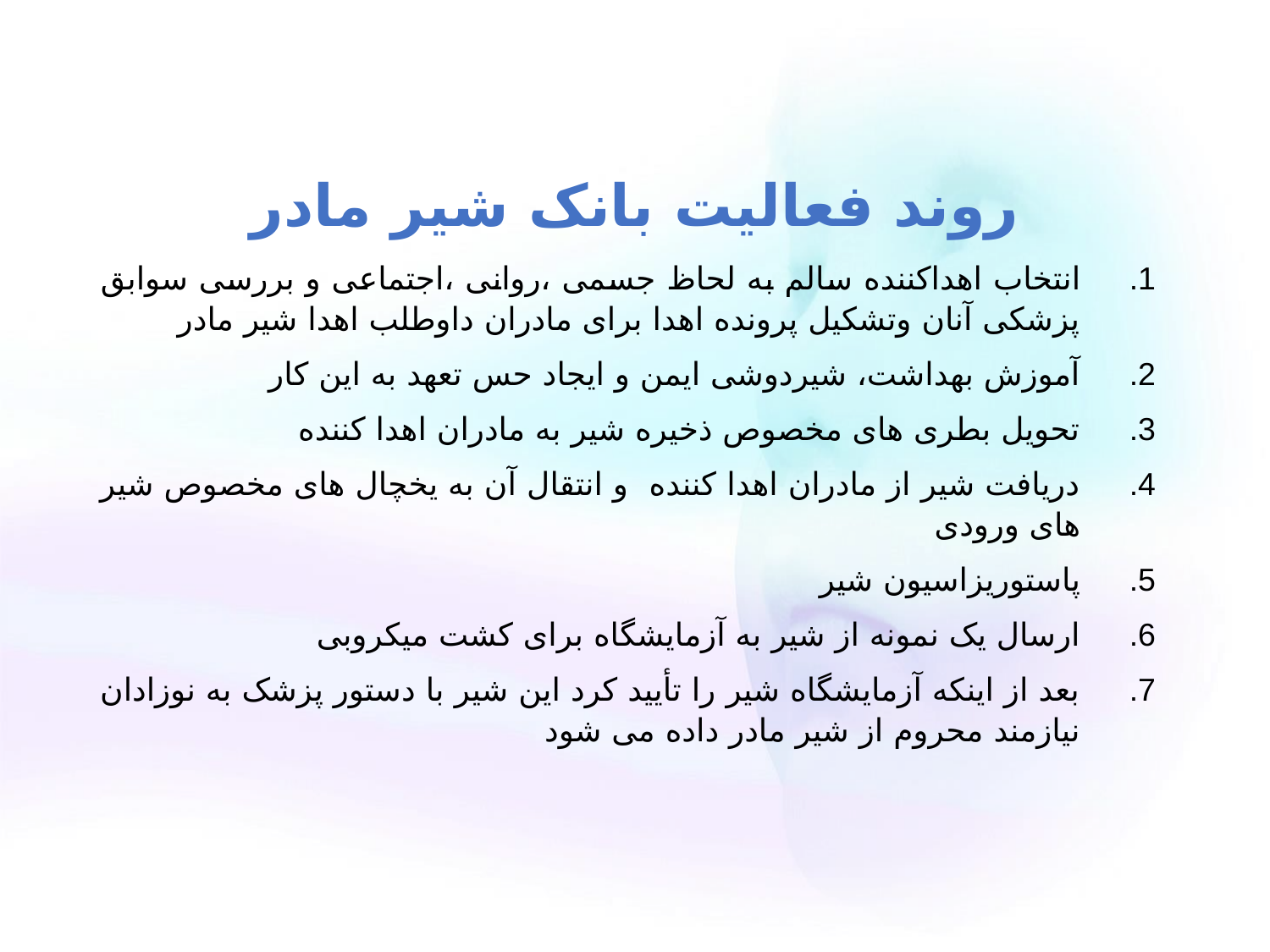

# روند فعالیت بانک شیر مادر
انتخاب اهداکننده سالم به لحاظ جسمی ،روانی ،اجتماعی و بررسی سوابق پزشکی آنان وتشکیل پرونده اهدا برای مادران داوطلب اهدا شیر مادر
آموزش بهداشت، شیردوشی ایمن و ایجاد حس تعهد به این کار
تحویل بطری های مخصوص ذخیره شیر به مادران اهدا کننده
دریافت شیر از مادران اهدا کننده  و انتقال آن به یخچال های مخصوص شیر های ورودی
پاستوریزاسیون شیر
ارسال یک نمونه از شیر به آزمایشگاه برای کشت میکروبی
بعد از اینکه آزمایشگاه شیر را تأیید کرد این شیر با دستور پزشک به نوزادان نیازمند محروم از شیر مادر داده می شود